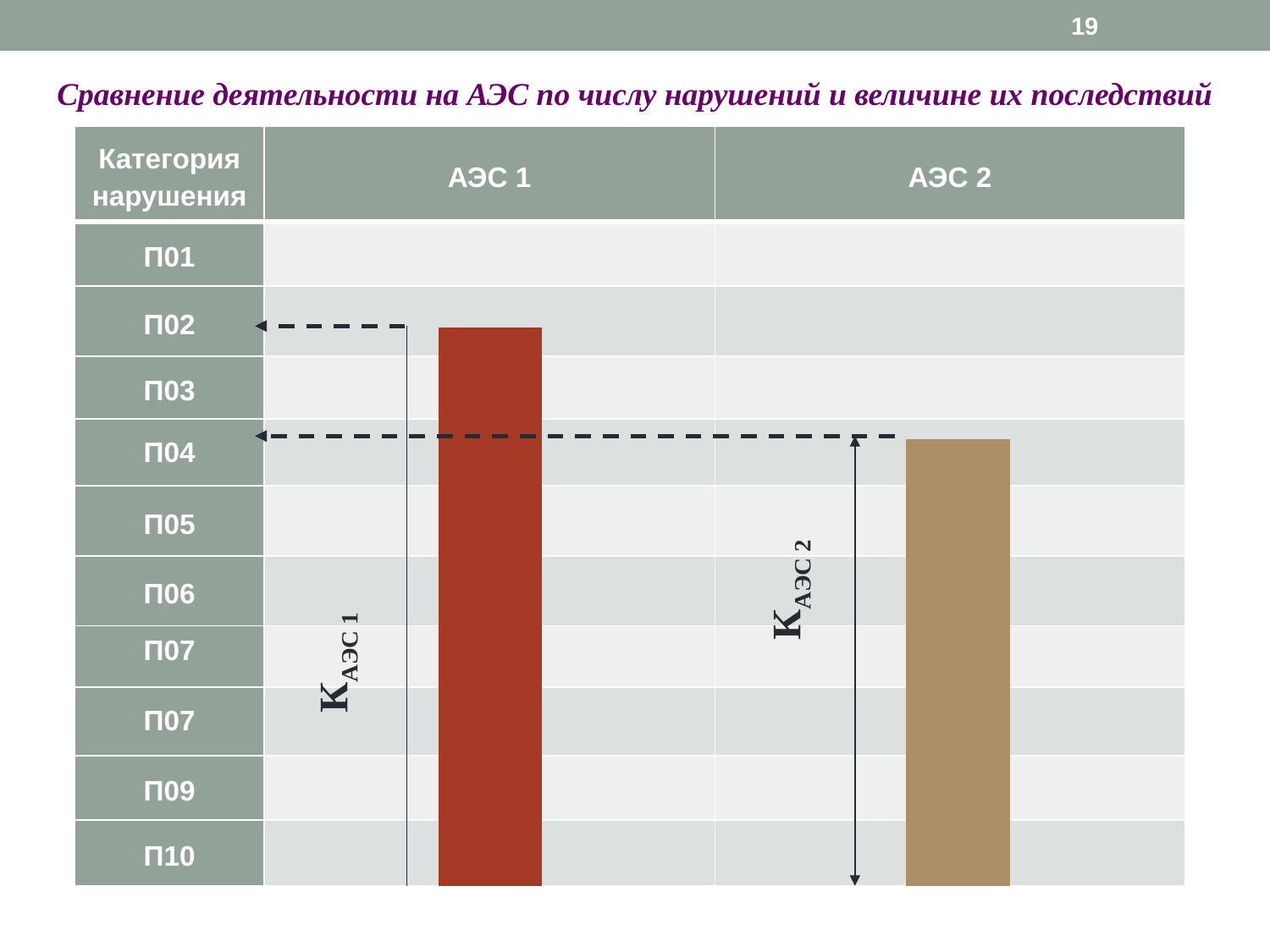

19
Сравнение деятельности на АЭС по числу нарушений и величине их последствий
| Категория нарушения | АЭС 1 | АЭС 2 |
| --- | --- | --- |
| П01 |  |  |
| П02 |  |  |
| П03 |  |  |
| П04 |  |  |
| П05 |  |  |
| П06 |  |  |
| П07 |  |  |
| П07 |  |  |
| П09 |  |  |
| П10 |  |  |

### Chart

| Category | Ряд 1 | Ряд 2 |
|---|---|---|
| Категория 1 | 5.0 | None |
| Категория 2 | None | 4.0 |